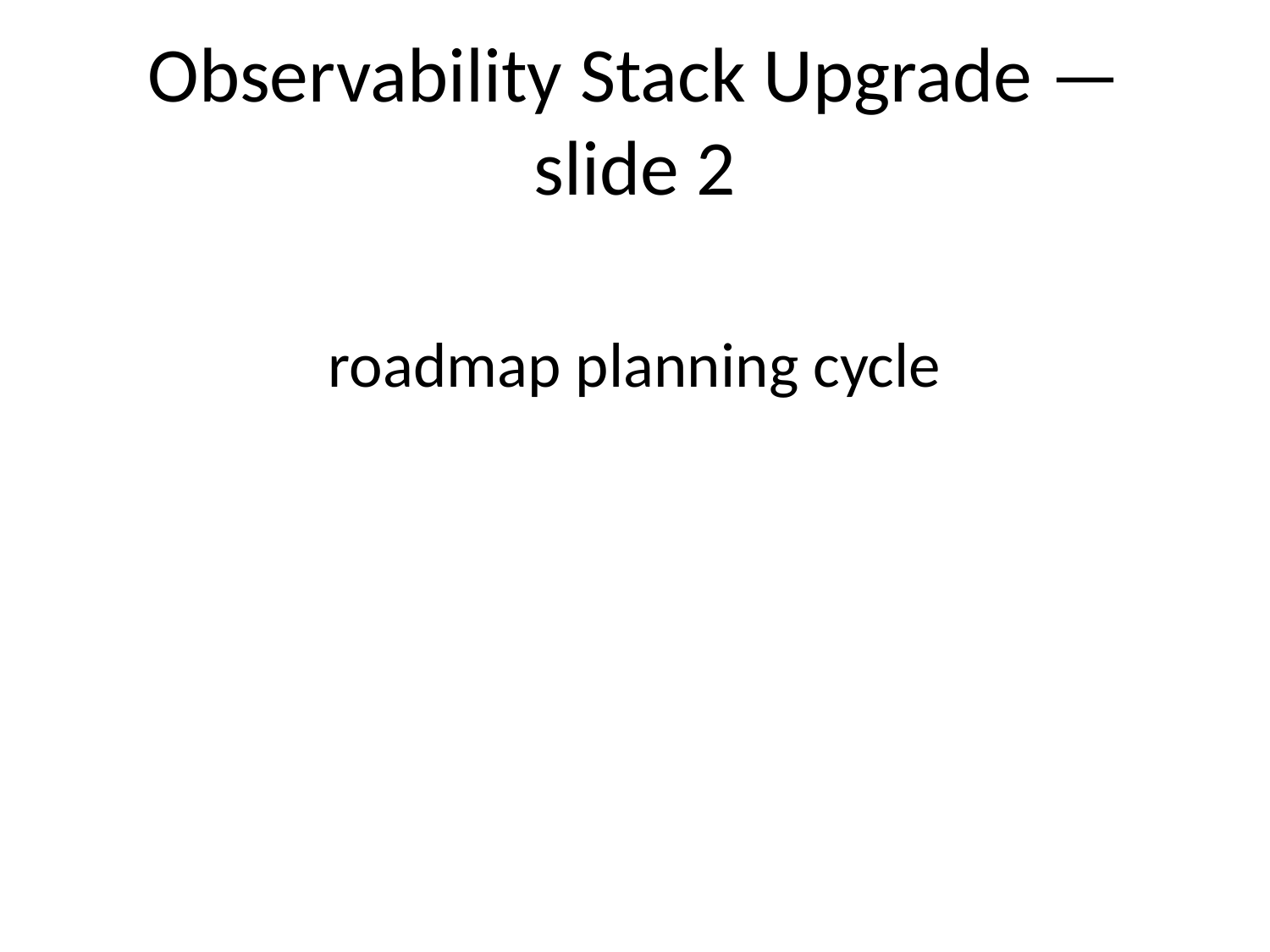

# Observability Stack Upgrade — slide 2
roadmap planning cycle